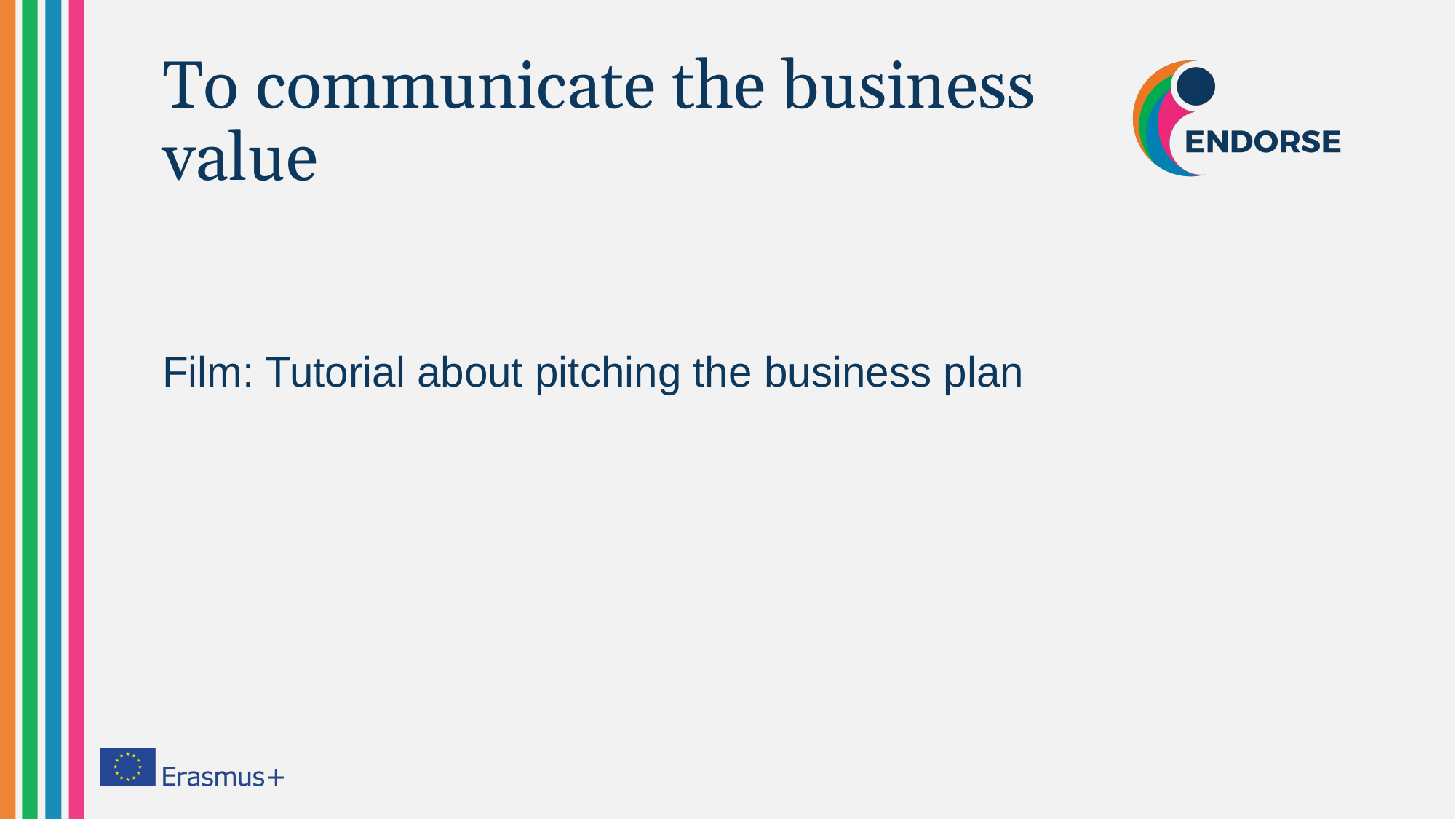

# To communicate the business value

Film: Tutorial about pitching the business plan